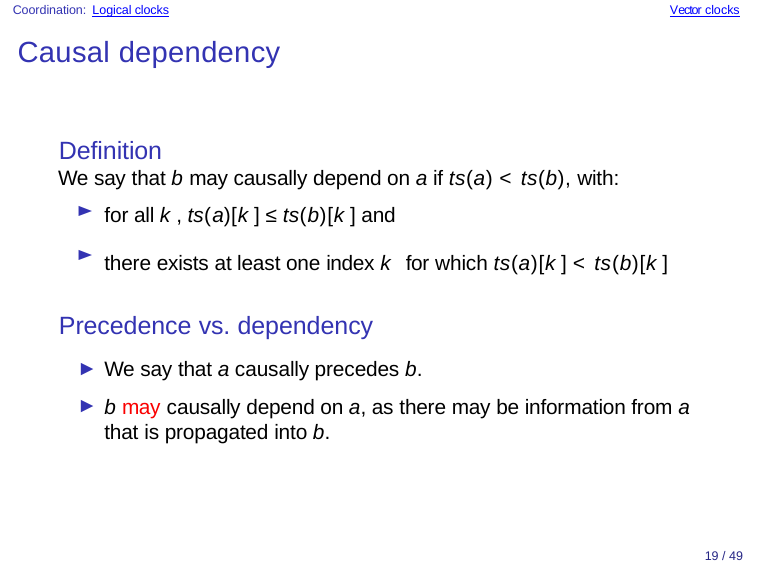

Coordination: Logical clocks
Vector clocks
Causal dependency
Definition
We say that b may causally depend on a if ts(a) < ts(b), with:
for all k , ts(a)[k ] ≤ ts(b)[k ] and
there exists at least one index k for which ts(a)[k ] < ts(b)[k ]

Precedence vs. dependency
We say that a causally precedes b.
b may causally depend on a, as there may be information from a
that is propagated into b.
19 / 49